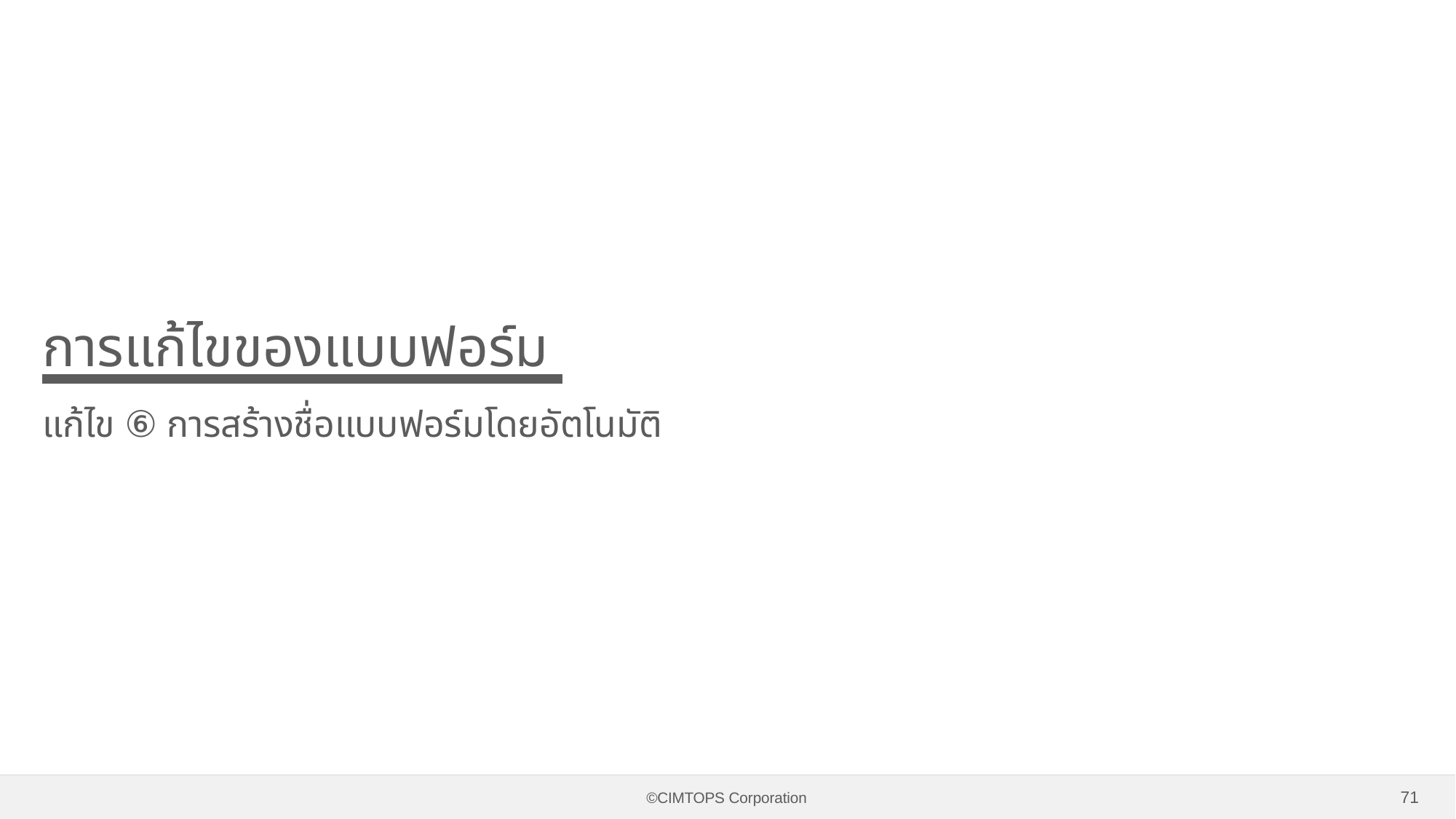

# การแก้ไขของแบบฟอร์ม
แก้ไข ⑥ การสร้างชื่อแบบฟอร์มโดยอัตโนมัติ
71
©CIMTOPS Corporation